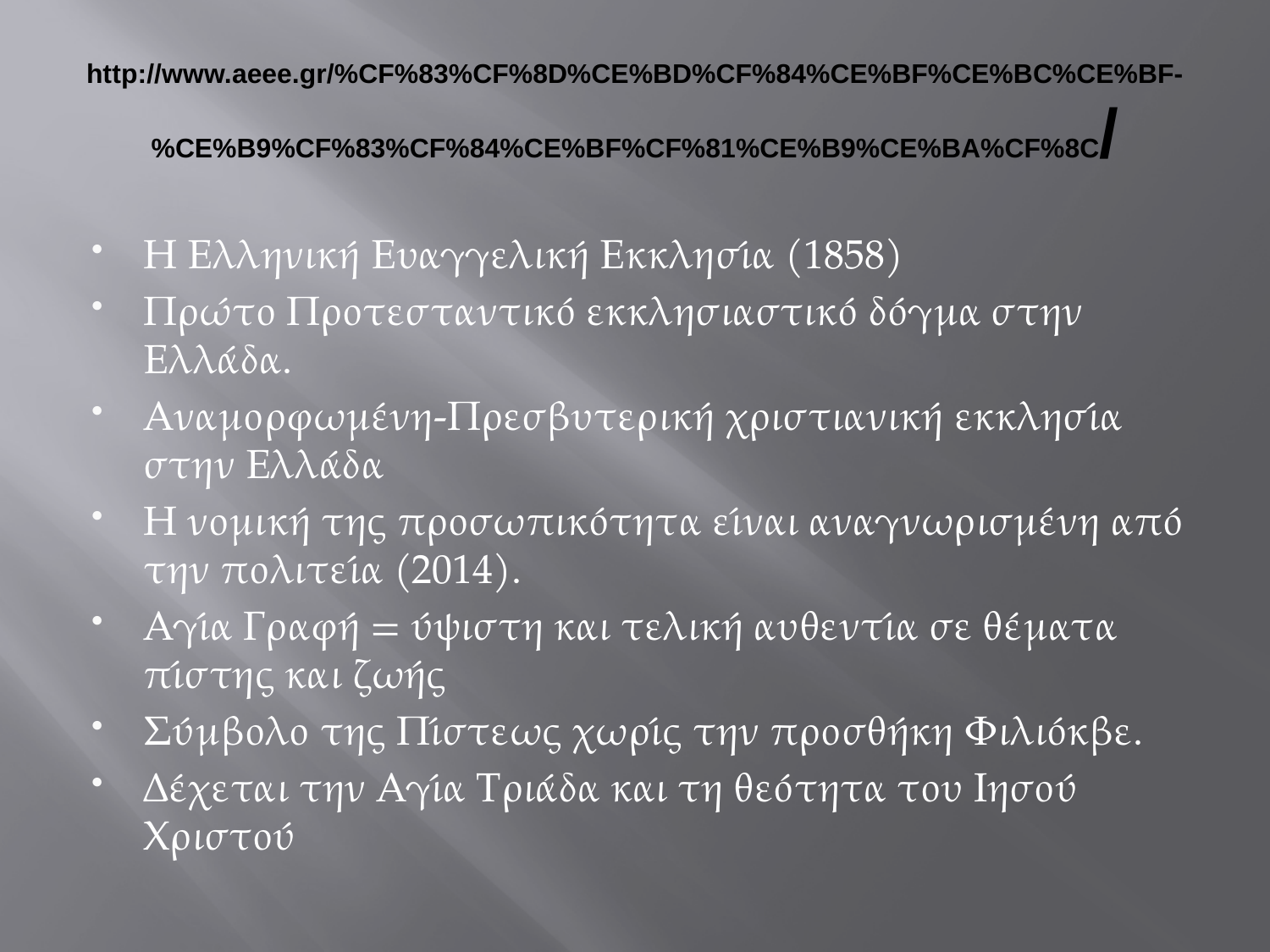

# http://www.aeee.gr/%CF%83%CF%8D%CE%BD%CF%84%CE%BF%CE%BC%CE%BF-%CE%B9%CF%83%CF%84%CE%BF%CF%81%CE%B9%CE%BA%CF%8C/
Η Ελληνική Ευαγγελική Εκκλησία (1858)
Πρώτο Προτεσταντικό εκκλησιαστικό δόγμα στην Ελλάδα.
Αναμορφωμένη-Πρεσβυτερική χριστιανική εκκλησία στην Ελλάδα
Η νομική της προσωπικότητα είναι αναγνωρισμένη από την πολιτεία (2014).
Αγία Γραφή = ύψιστη και τελική αυθεντία σε θέματα πίστης και ζωής
Σύμβολο της Πίστεως χωρίς την προσθήκη Φιλιόκβε.
Δέχεται την Αγία Τριάδα και τη θεότητα του Ιησού Χριστού